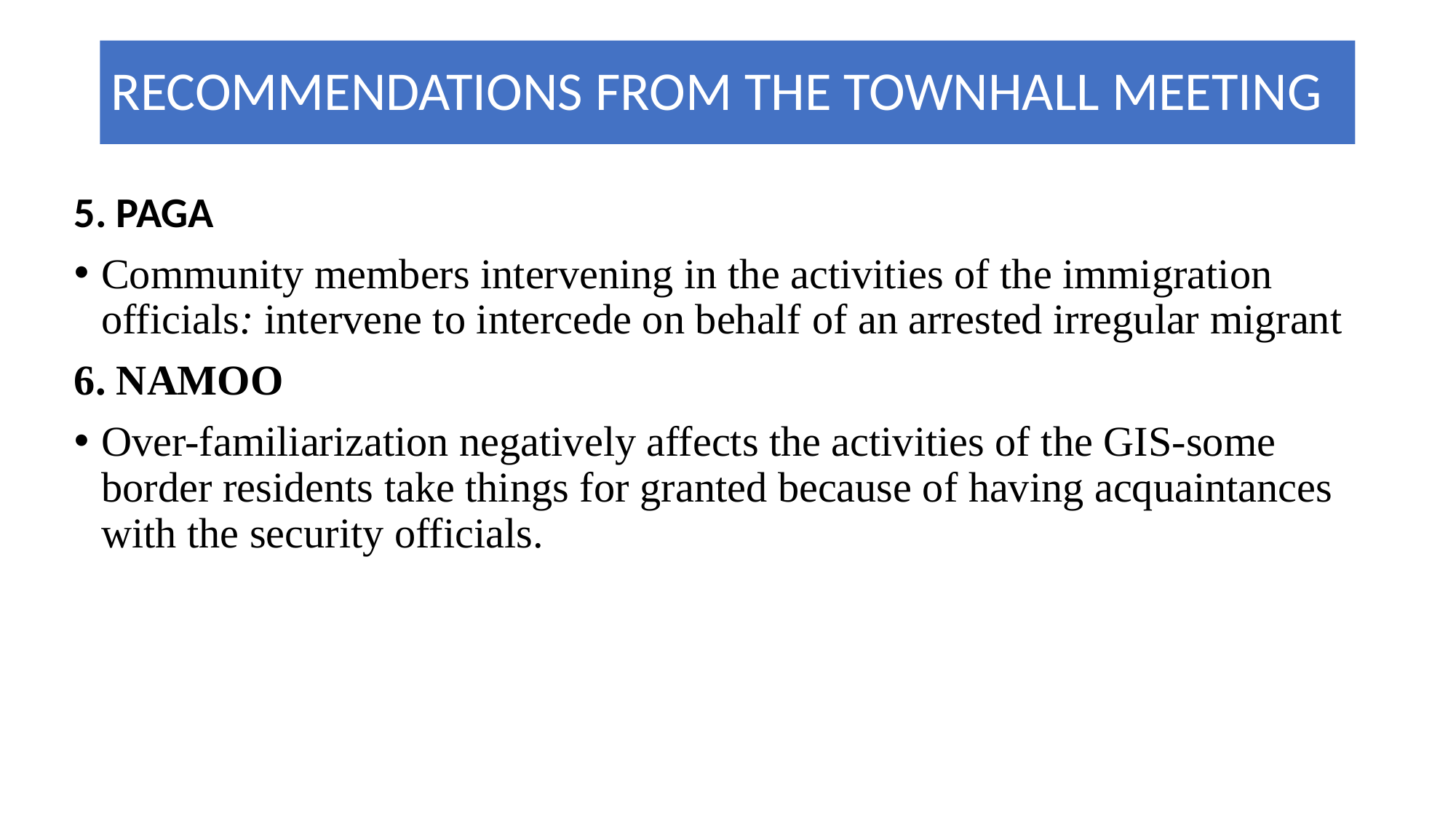

# RECOMMENDATIONS FROM THE TOWNHALL MEETING
5. PAGA
Community members intervening in the activities of the immigration officials: intervene to intercede on behalf of an arrested irregular migrant
6. NAMOO
Over-familiarization negatively affects the activities of the GIS-some  border residents take things for granted because of having acquaintances with the security officials.